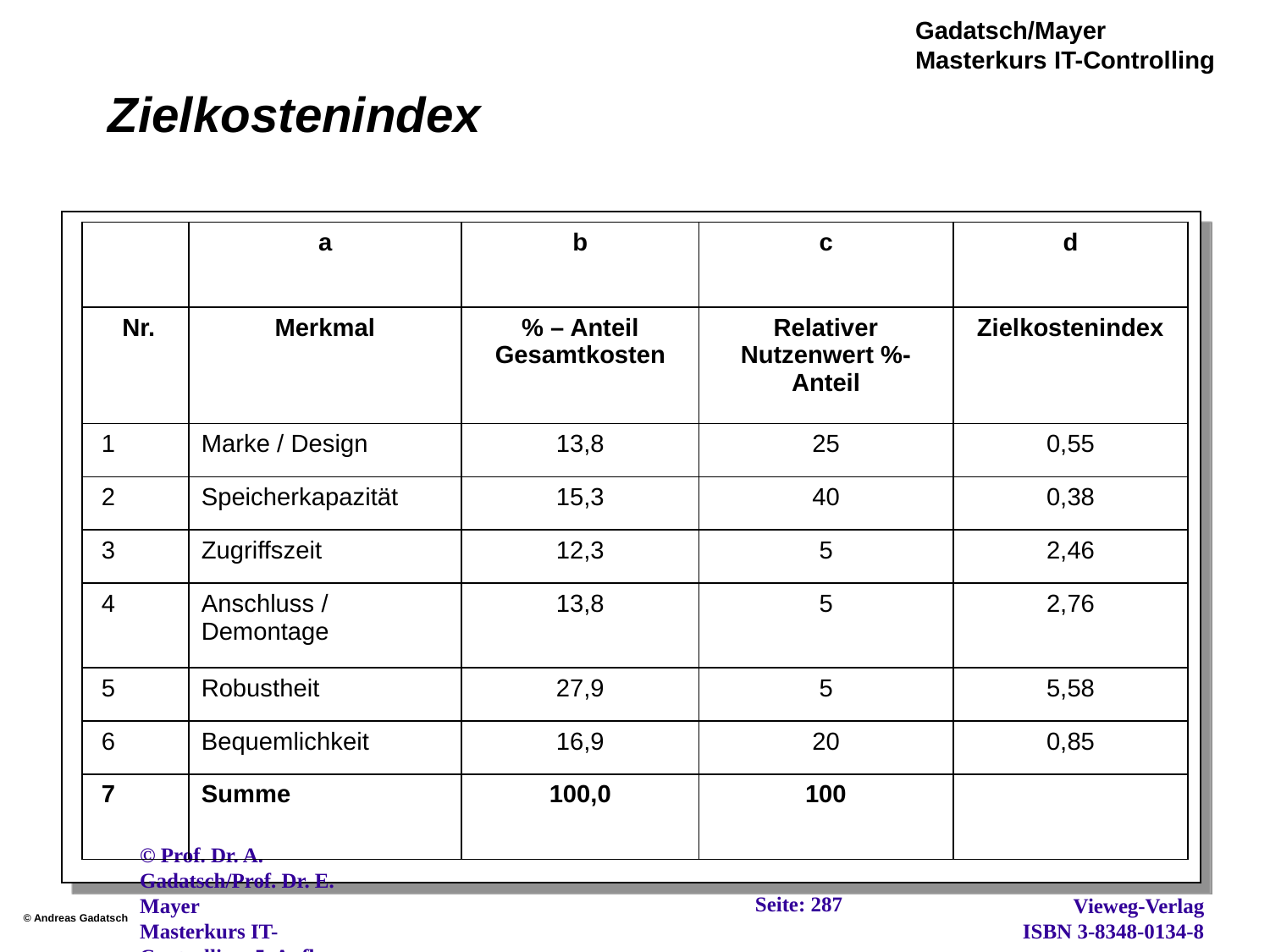

# Zielkostenindex
|  | a | b | c | d |
| --- | --- | --- | --- | --- |
| Nr. | Merkmal | % – Anteil Gesamt­kosten | Relativer Nutzenwert %-Anteil | Zielkostenindex |
| 1 | Marke / Design | 13,8 | 25 | 0,55 |
| 2 | Speicherkapazität | 15,3 | 40 | 0,38 |
| 3 | Zugriffszeit | 12,3 | 5 | 2,46 |
| 4 | Anschluss / Demontage | 13,8 | 5 | 2,76 |
| 5 | Robustheit | 27,9 | 5 | 5,58 |
| 6 | Bequemlichkeit | 16,9 | 20 | 0,85 |
| 7 | Summe | 100,0 | 100 |  |

Seite: 287

© Prof. Dr. A. Gadatsch/Prof. Dr. E. Mayer
Masterkurs IT-Controlling, 5. Aufl., Wiesbaden, 2012